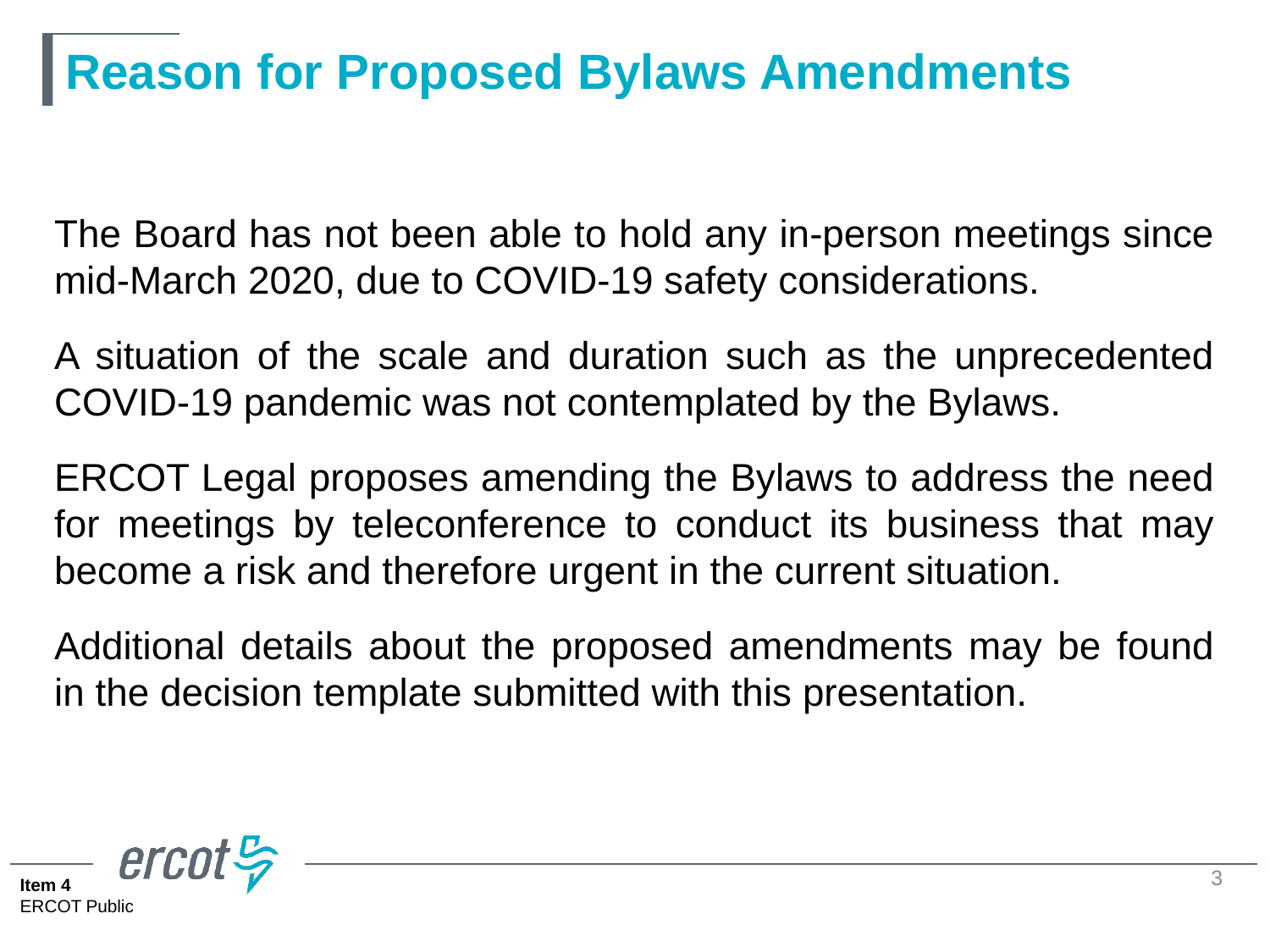

# Reason for Proposed Bylaws Amendments

The Board has not been able to hold any in-person meetings since mid-March 2020, due to COVID-19 safety considerations.
A situation of the scale and duration such as the unprecedented COVID-19 pandemic was not contemplated by the Bylaws.
ERCOT Legal proposes amending the Bylaws to address the need for meetings by teleconference to conduct its business that may become a risk and therefore urgent in the current situation.
Additional details about the proposed amendments may be found in the decision template submitted with this presentation.

3